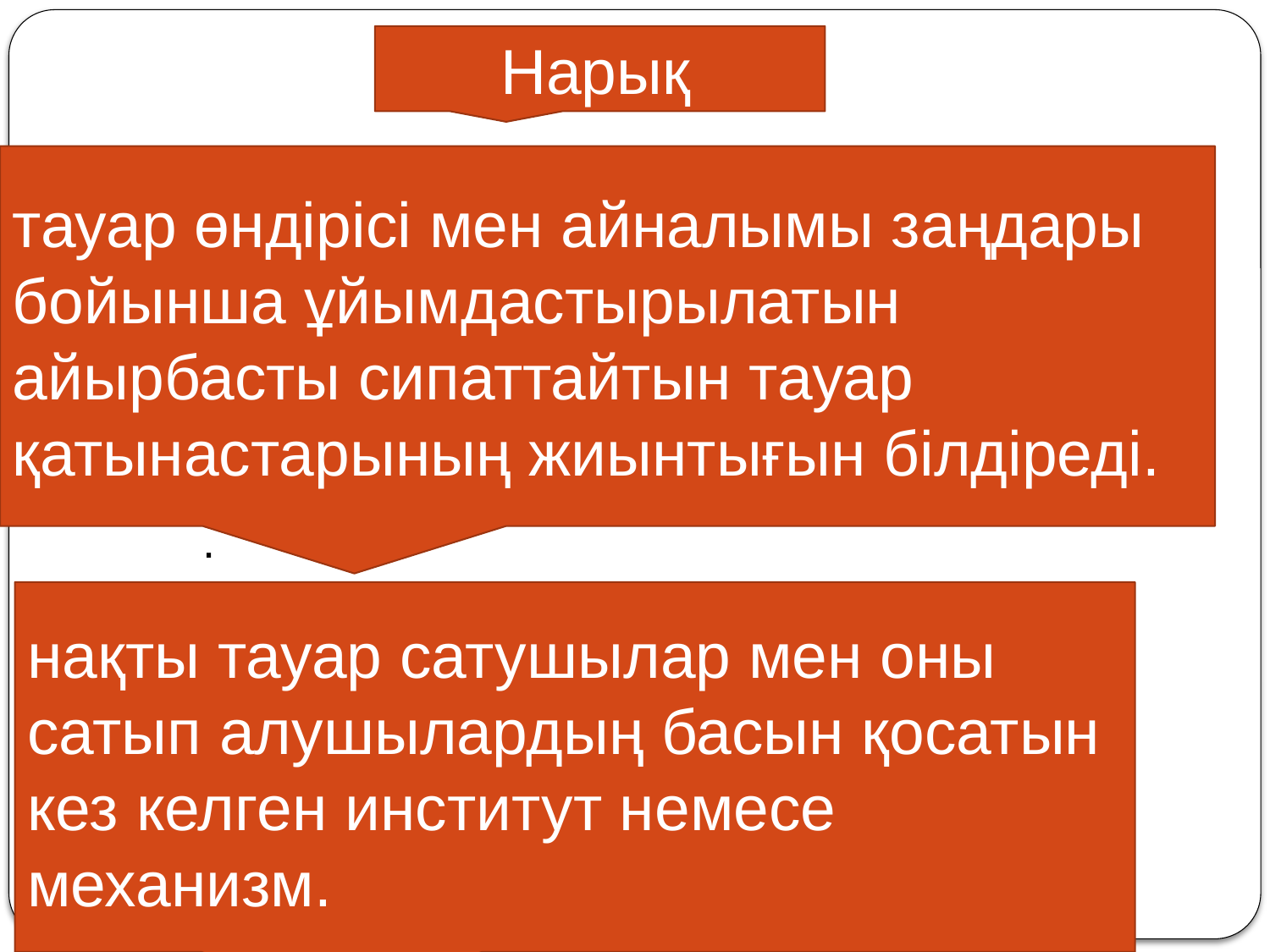

Нарық
тауар өндірісі мен айналымы заңдары бойынша ұйымдастырылатын айырбасты сипаттайтын тауар қатынастарының жиынтығын білдіреді.
.
нақты тауар сатушылар мен оны сатып алушылардың басын қосатын кез келген институт немесе механизм.